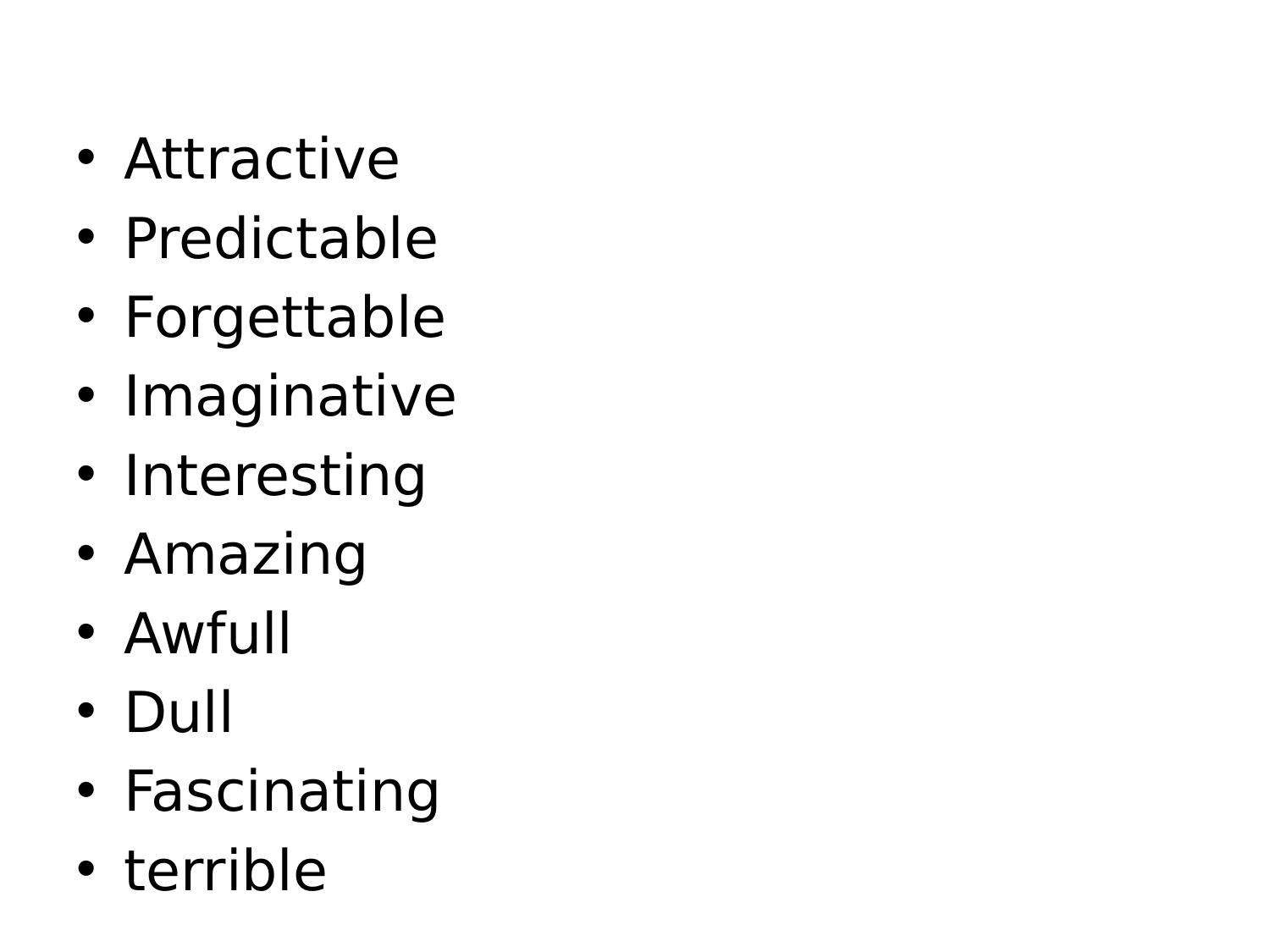

#
Attractive
Predictable
Forgettable
Imaginative
Interesting
Amazing
Awfull
Dull
Fascinating
terrible